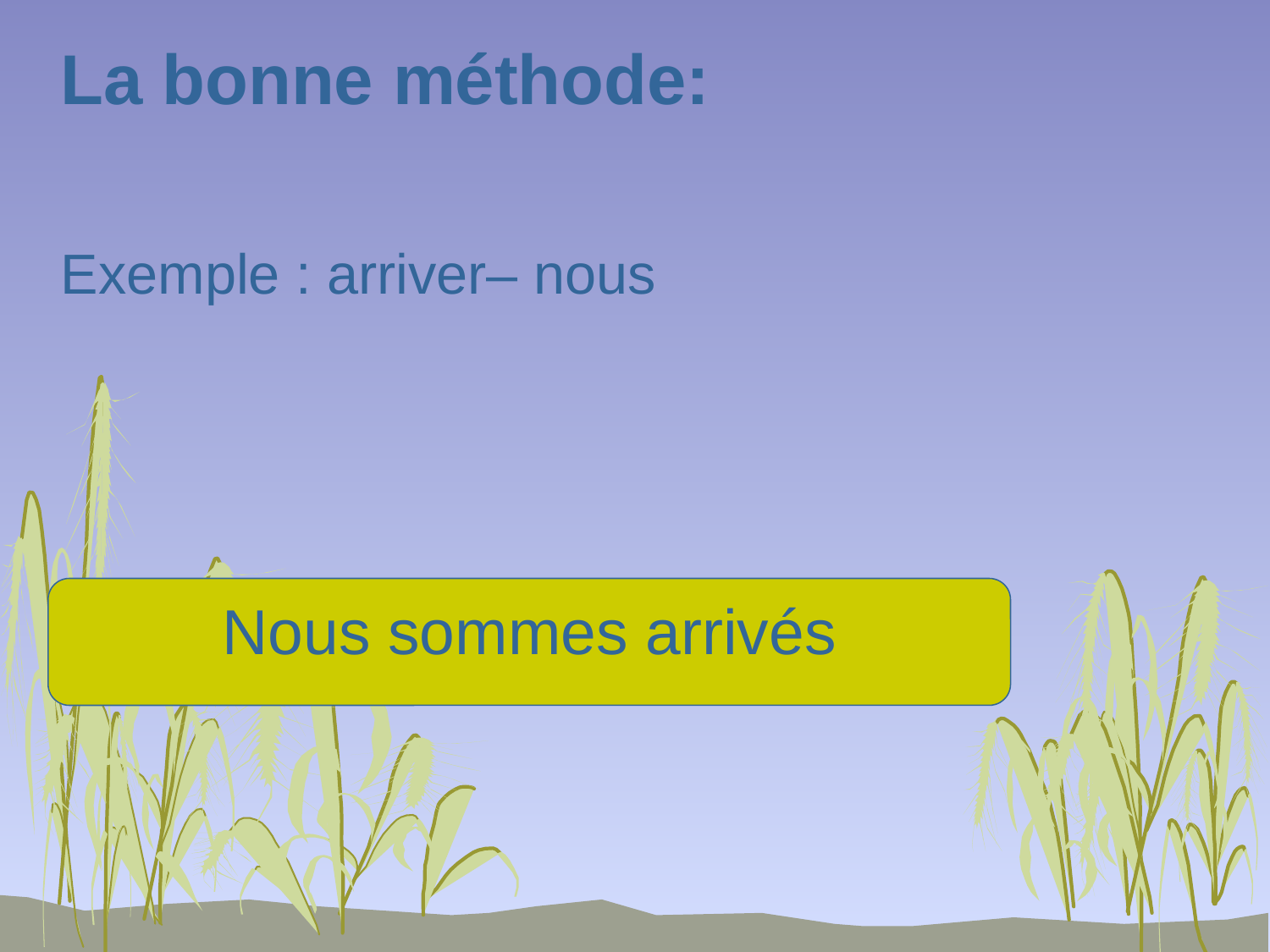

La bonne méthode:

Exemple : arriver– nous
Nous sommes arrivés